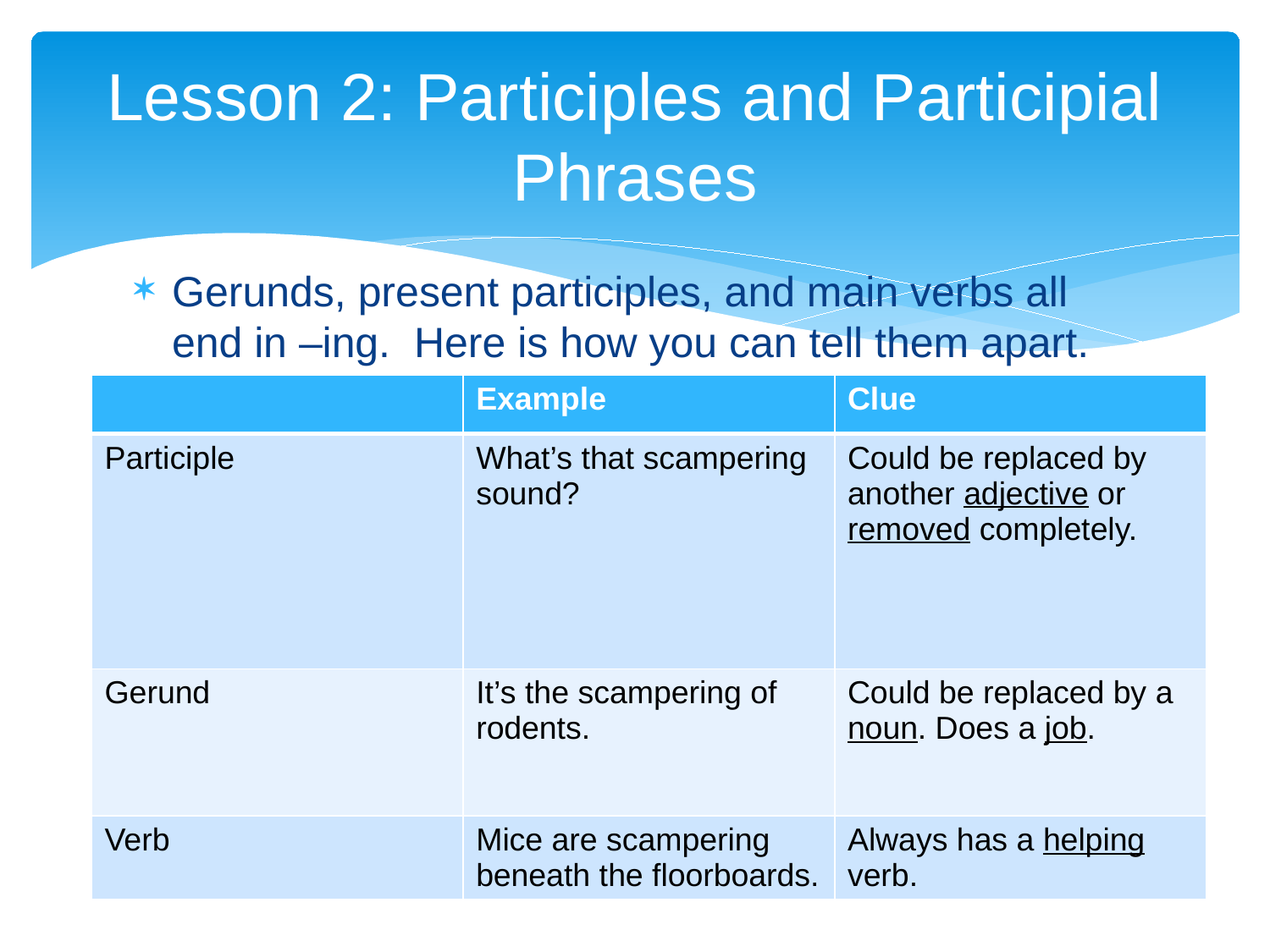

# Lesson 2: Participles and Participial Phrases
Gerunds, present participles, and main verbs all end in –ing.  Here is how you can tell them apart.

|  | Example | Clue |
| --- | --- | --- |
| Participle | What’s that scampering sound? | Could be replaced by another adjective or removed completely. |
| Gerund | It’s the scampering of rodents. | Could be replaced by a noun. Does a job. |
| Verb | Mice are scampering beneath the floorboards. | Always has a helping verb. |